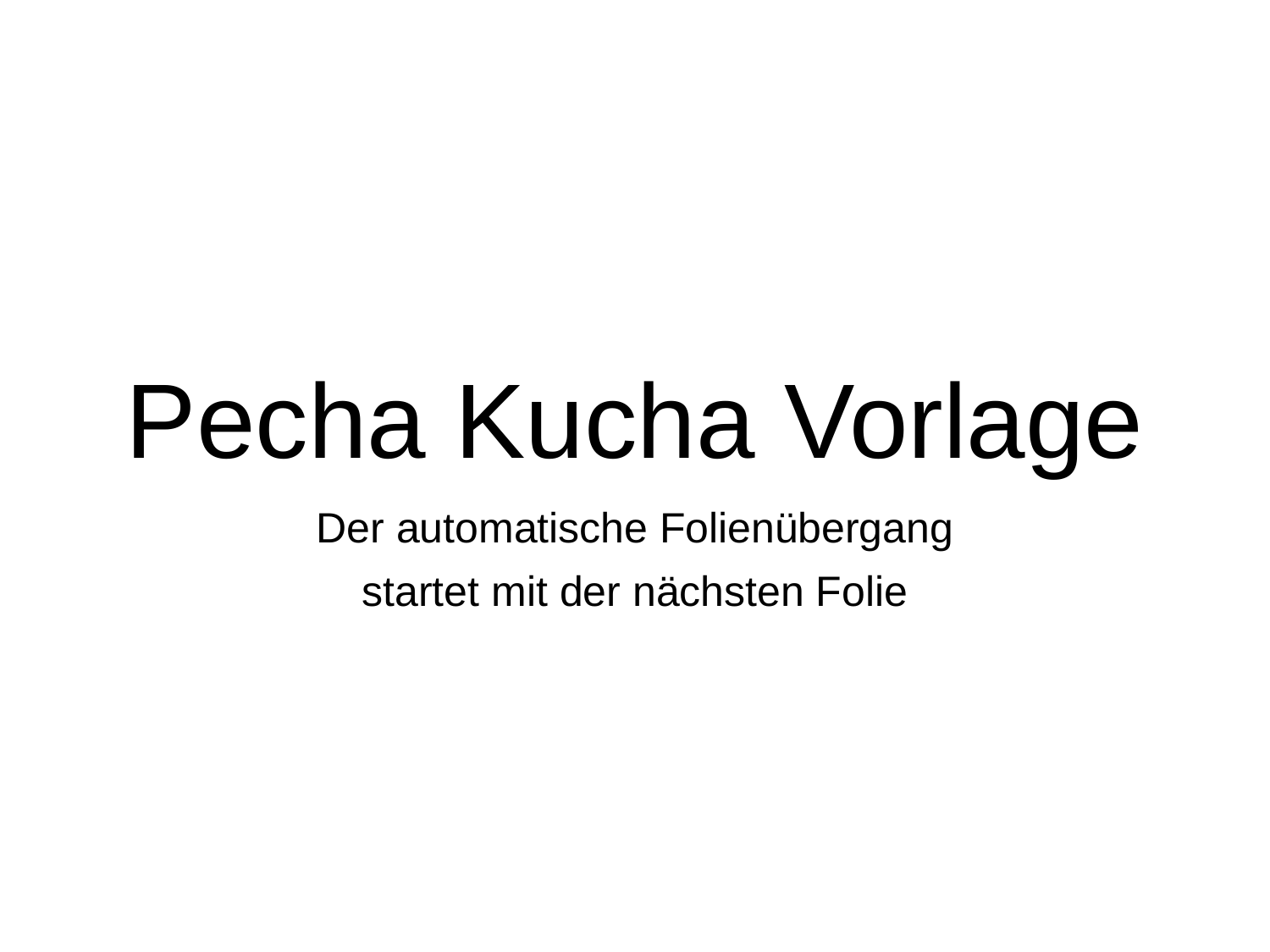

# Pecha Kucha Vorlage
Der automatische Folienübergang
startet mit der nächsten Folie